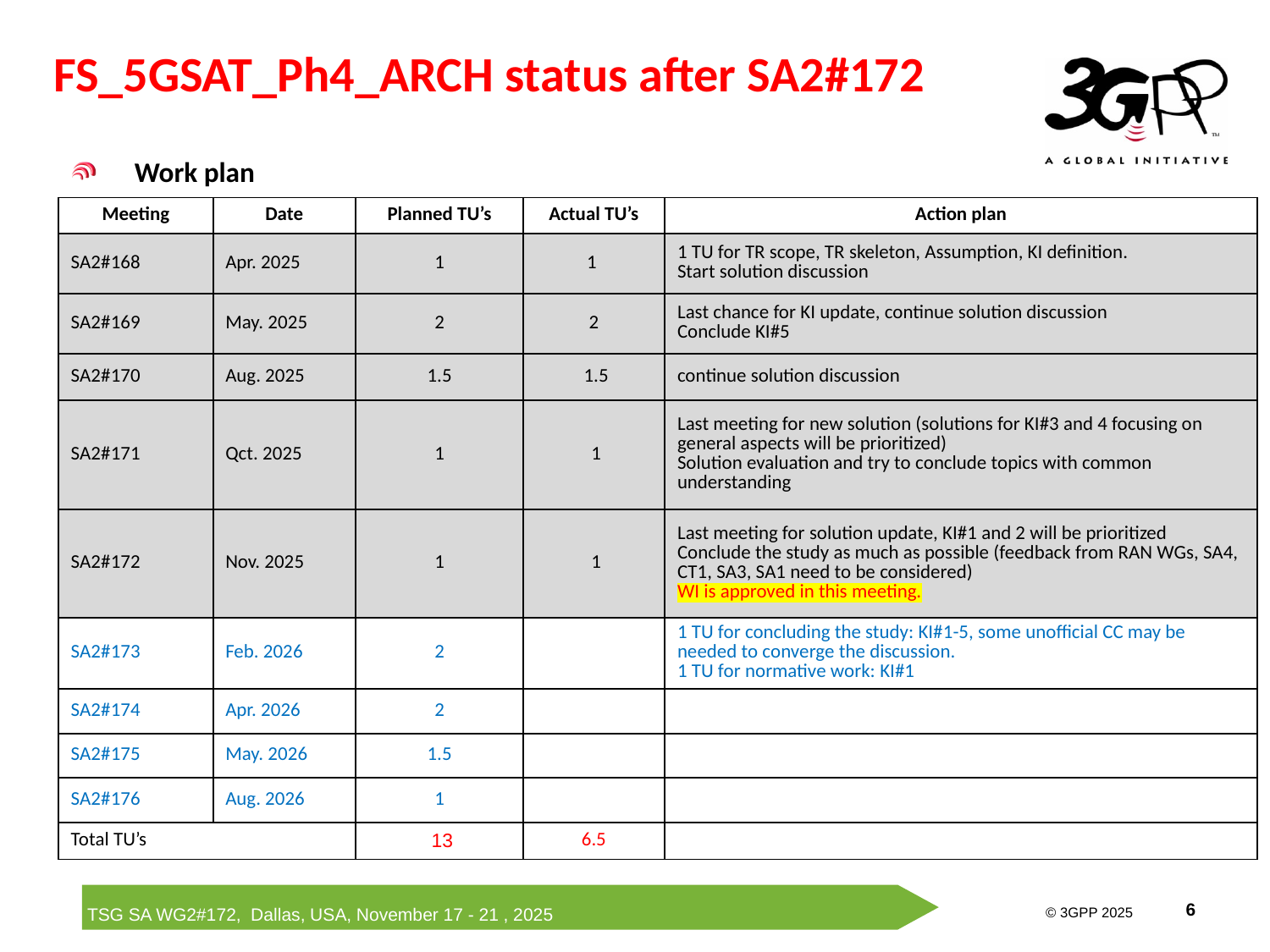

FS_5GSAT_Ph4_ARCH status after SA2#172
Work plan
| Meeting | Date | Planned TU’s | Actual TU’s | Action plan |
| --- | --- | --- | --- | --- |
| SA2#168 | Apr. 2025 | 1 | 1 | 1 TU for TR scope, TR skeleton, Assumption, KI definition. Start solution discussion |
| SA2#169 | May. 2025 | 2 | 2 | Last chance for KI update, continue solution discussion Conclude KI#5 |
| SA2#170 | Aug. 2025 | 1.5 | 1.5 | continue solution discussion |
| SA2#171 | Qct. 2025 | 1 | 1 | Last meeting for new solution (solutions for KI#3 and 4 focusing on general aspects will be prioritized) Solution evaluation and try to conclude topics with common understanding |
| SA2#172 | Nov. 2025 | 1 | 1 | Last meeting for solution update, KI#1 and 2 will be prioritized Conclude the study as much as possible (feedback from RAN WGs, SA4, CT1, SA3, SA1 need to be considered) WI is approved in this meeting. |
| SA2#173 | Feb. 2026 | 2 |  | 1 TU for concluding the study: KI#1-5, some unofficial CC may be needed to converge the discussion. 1 TU for normative work: KI#1 |
| SA2#174 | Apr. 2026 | 2 |  |  |
| SA2#175 | May. 2026 | 1.5 |  |  |
| SA2#176 | Aug. 2026 | 1 |  |  |
| Total TU’s |  | 13 | 6.5 |  |